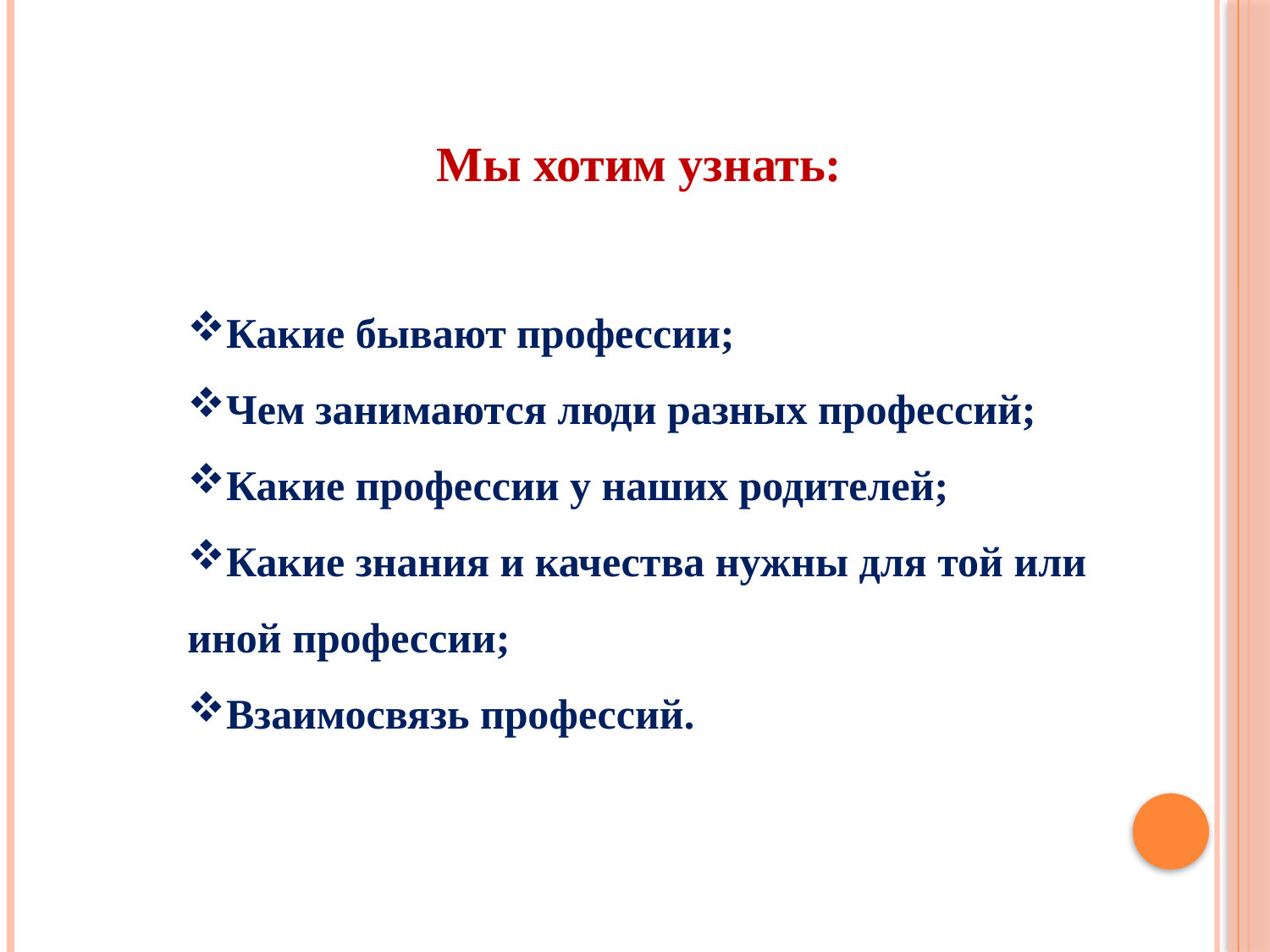

Мы хотим узнать:

Какие бывают профессии;
Чем занимаются люди разных профессий;
Какие профессии у наших родителей;
Какие знания и качества нужны для той или иной профессии;
Взаимосвязь профессий.